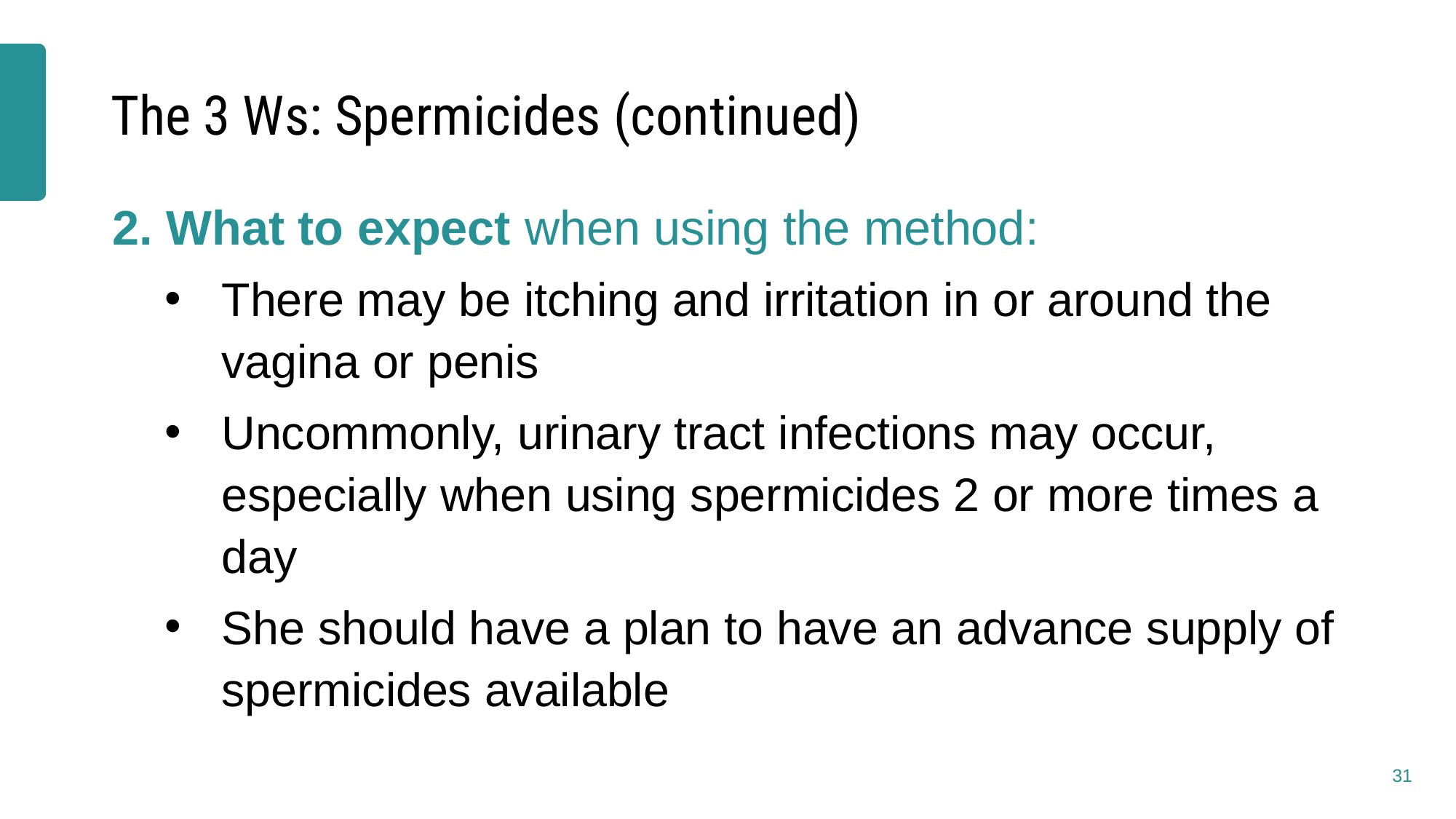

# The 3 Ws: Spermicides (continued)
2. What to expect when using the method:
There may be itching and irritation in or around the vagina or penis
Uncommonly, urinary tract infections may occur, especially when using spermicides 2 or more times a day
She should have a plan to have an advance supply of spermicides available
31